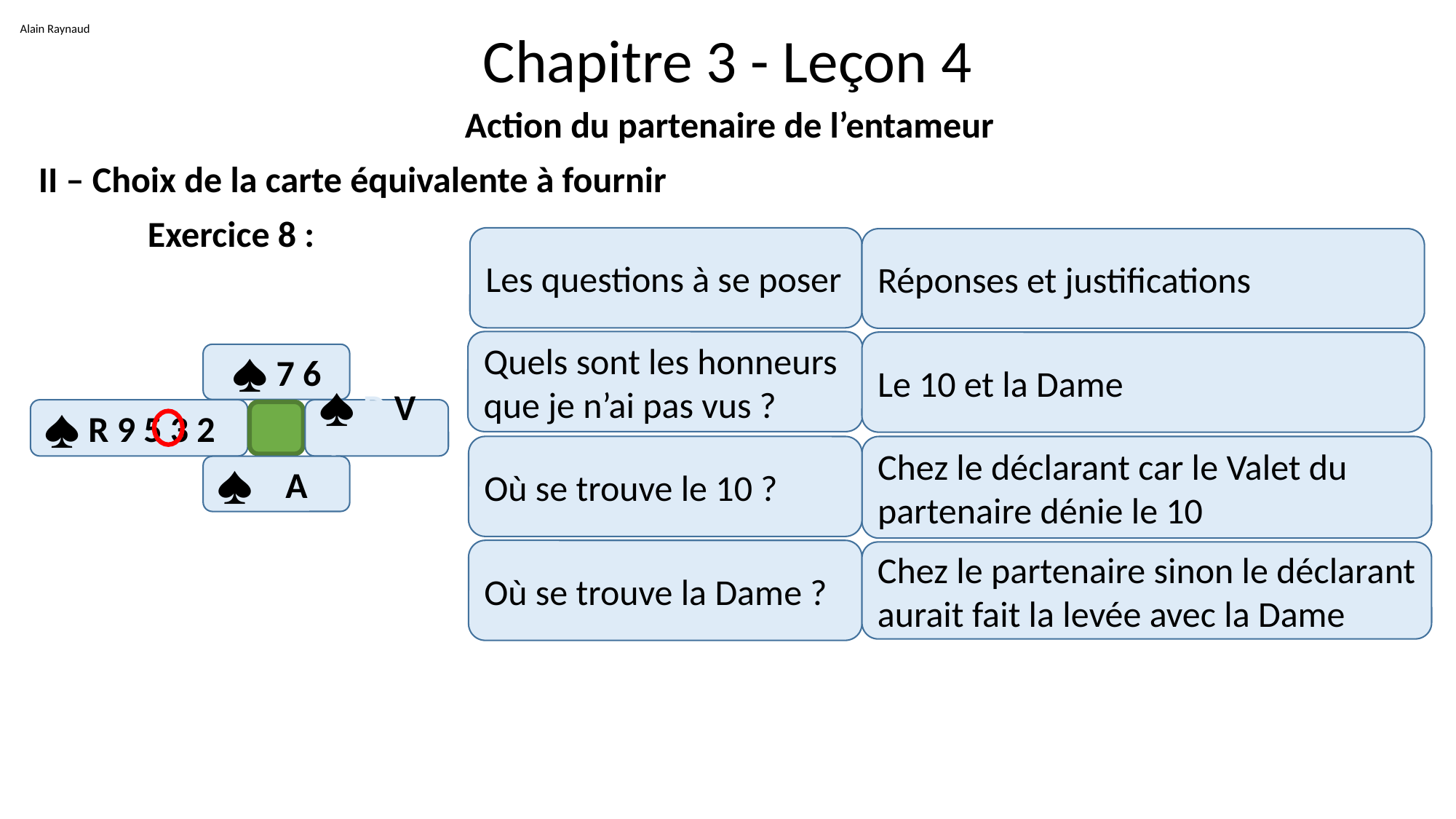

Alain Raynaud
# Chapitre 3 - Leçon 4
Action du partenaire de l’entameur
II – Choix de la carte équivalente à fournir
	Exercice 8 :
Les questions à se poser
Réponses et justifications
Quels sont les honneurs que je n’ai pas vus ?
Le 10 et la Dame
♠ 7 6
♠ R 9 5 3 2
♠ D V 3

♠    A
Chez le déclarant car le Valet du partenaire dénie le 10
Où se trouve le 10 ?
Où se trouve la Dame ?
Chez le partenaire sinon le déclarant aurait fait la levée avec la Dame